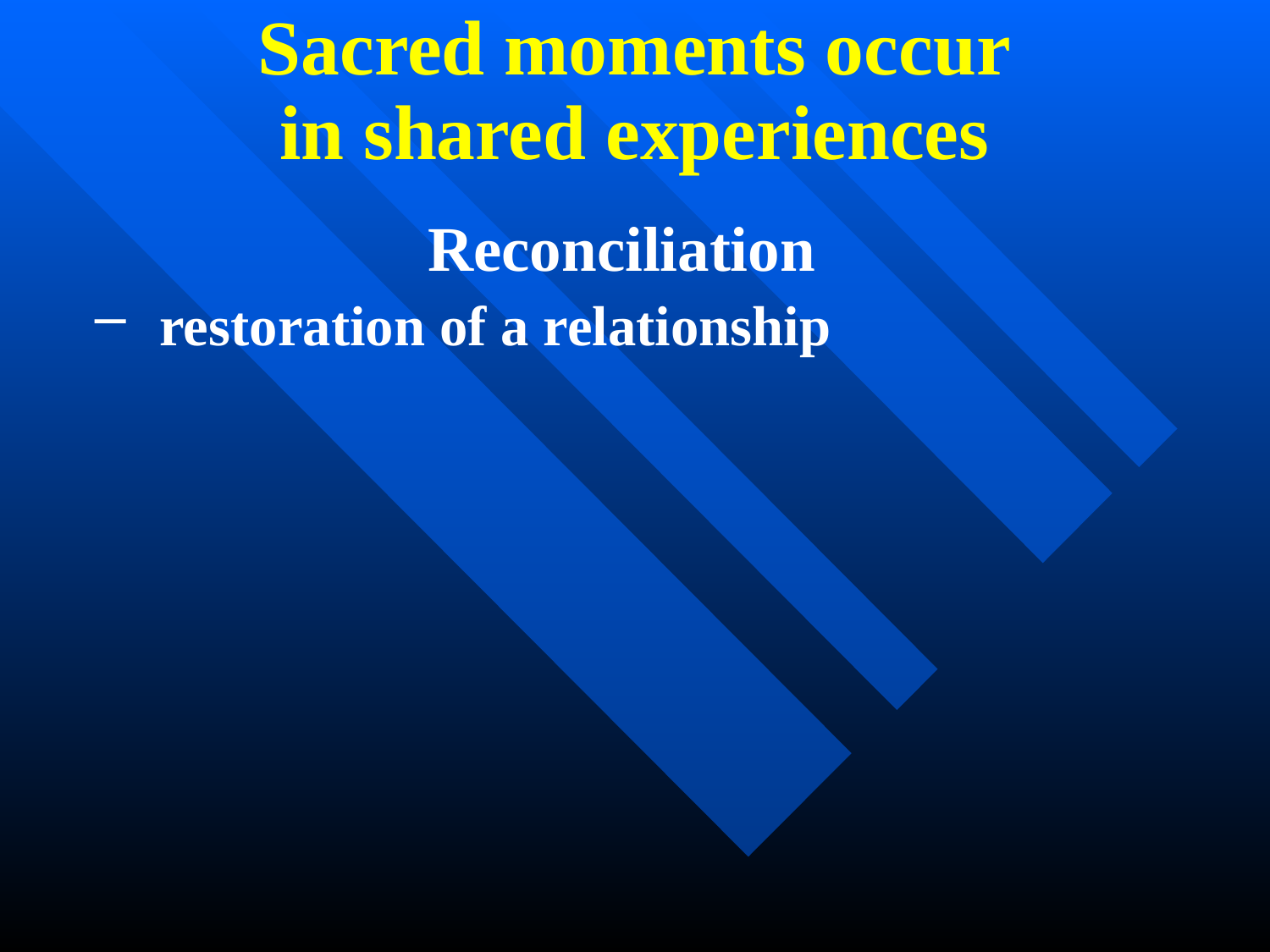

Sacred moments occur
in shared experiences
Reconciliation
restoration of a relationship